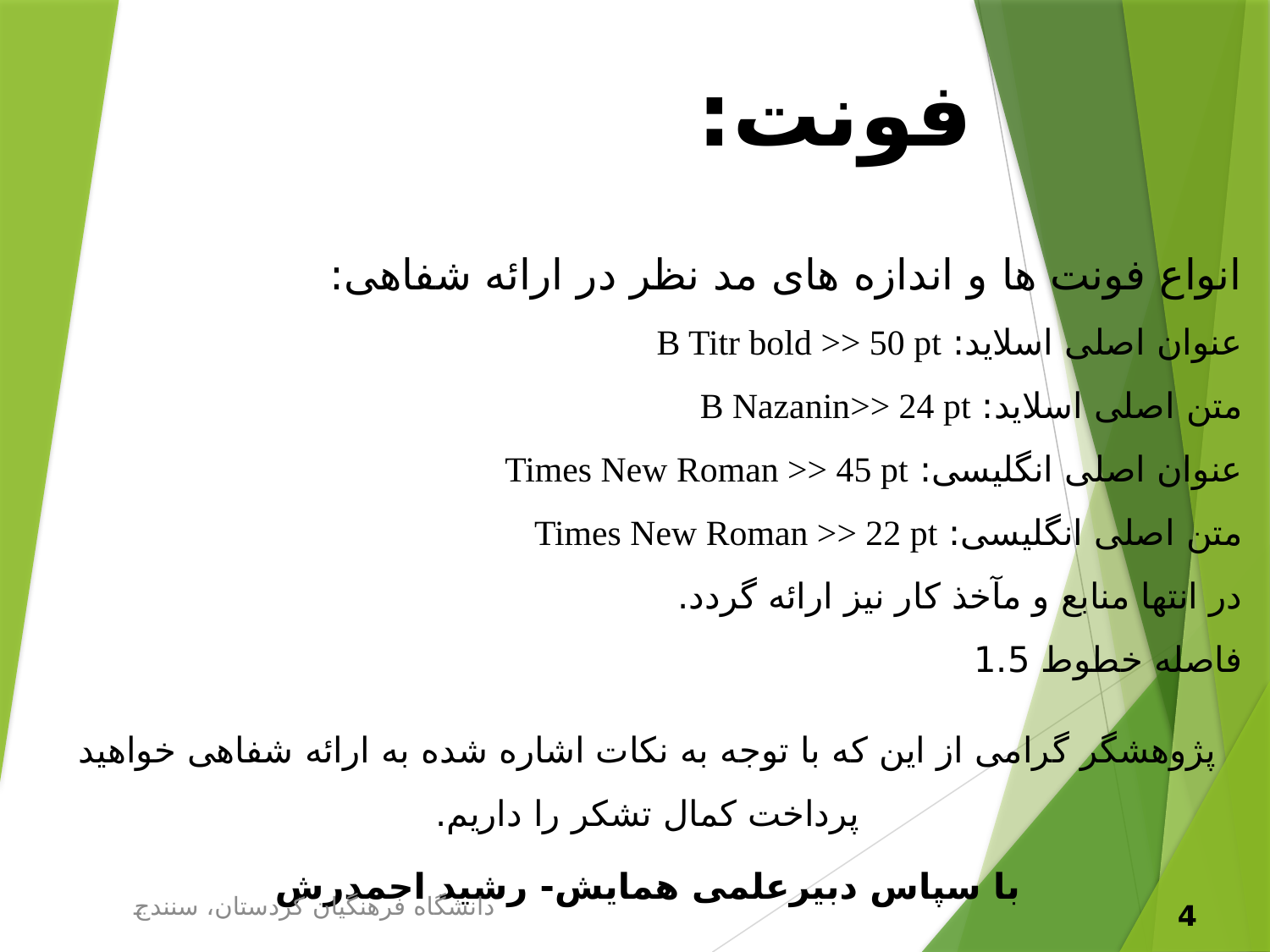

فونت:
انواع فونت ها و اندازه های مد نظر در ارائه شفاهی:
عنوان اصلی اسلاید: B Titr bold >> 50 pt
متن اصلی اسلاید: B Nazanin>> 24 pt
عنوان اصلی انگلیسی: Times New Roman >> 45 pt
متن اصلی انگلیسی: Times New Roman >> 22 pt
در انتها منابع و مآخذ کار نیز ارائه گردد.
فاصله خطوط 1.5
پژوهشگر گرامی از این که با توجه به نکات اشاره شده به ارائه شفاهی خواهید پرداخت کمال تشکر را داریم.

با سپاس دبیرعلمی همایش- رشید احمدرش

دانشگاه فرهنگیان کردستان، سنندج
4